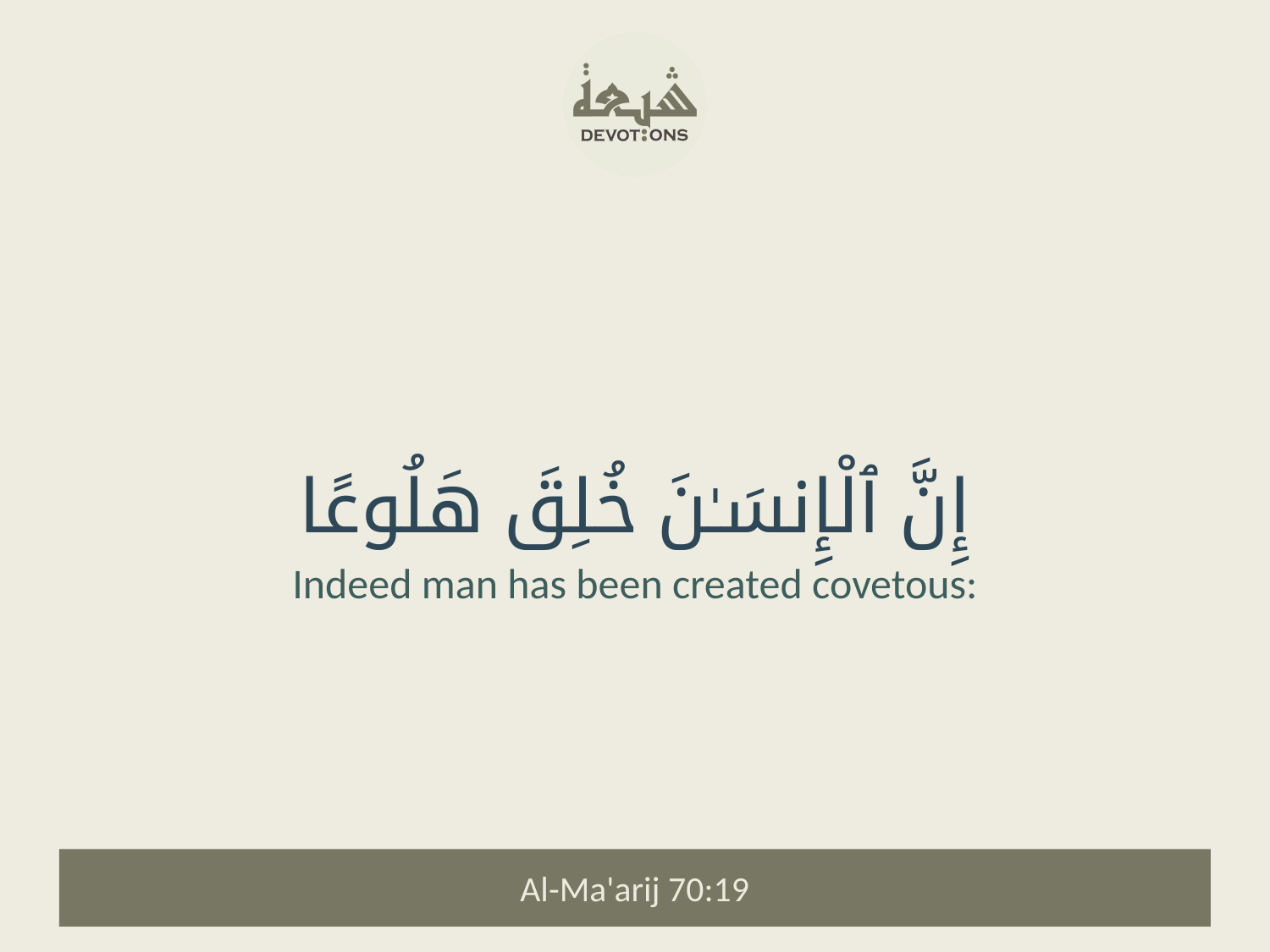

إِنَّ ٱلْإِنسَـٰنَ خُلِقَ هَلُوعًا
Indeed man has been created covetous:
Al-Ma'arij 70:19